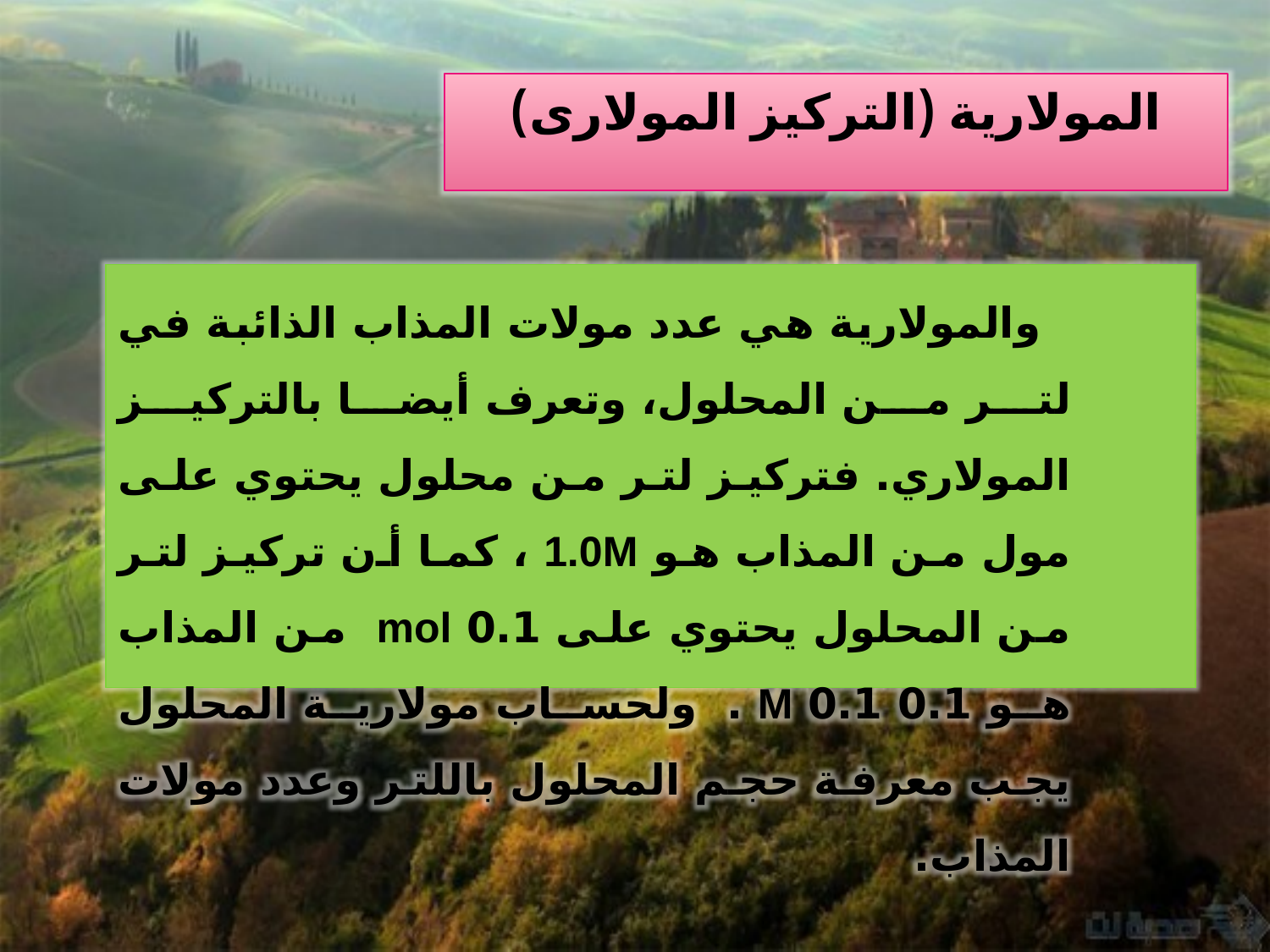

المولارية (التركيز المولارى)
         والمولارية هي عدد مولات المذاب الذائبة في لتر من المحلول، وتعرف أيضا بالتركيز المولاري. فتركيز لتر من محلول يحتوي على مول من المذاب هو 1.0M ، كما أن تركيز لتر من المحلول يحتوي على 0.1 mol  من المذاب هو 0.1 0.1 M .  ولحساب مولارية المحلول يجب معرفة حجم المحلول باللتر وعدد مولات المذاب.